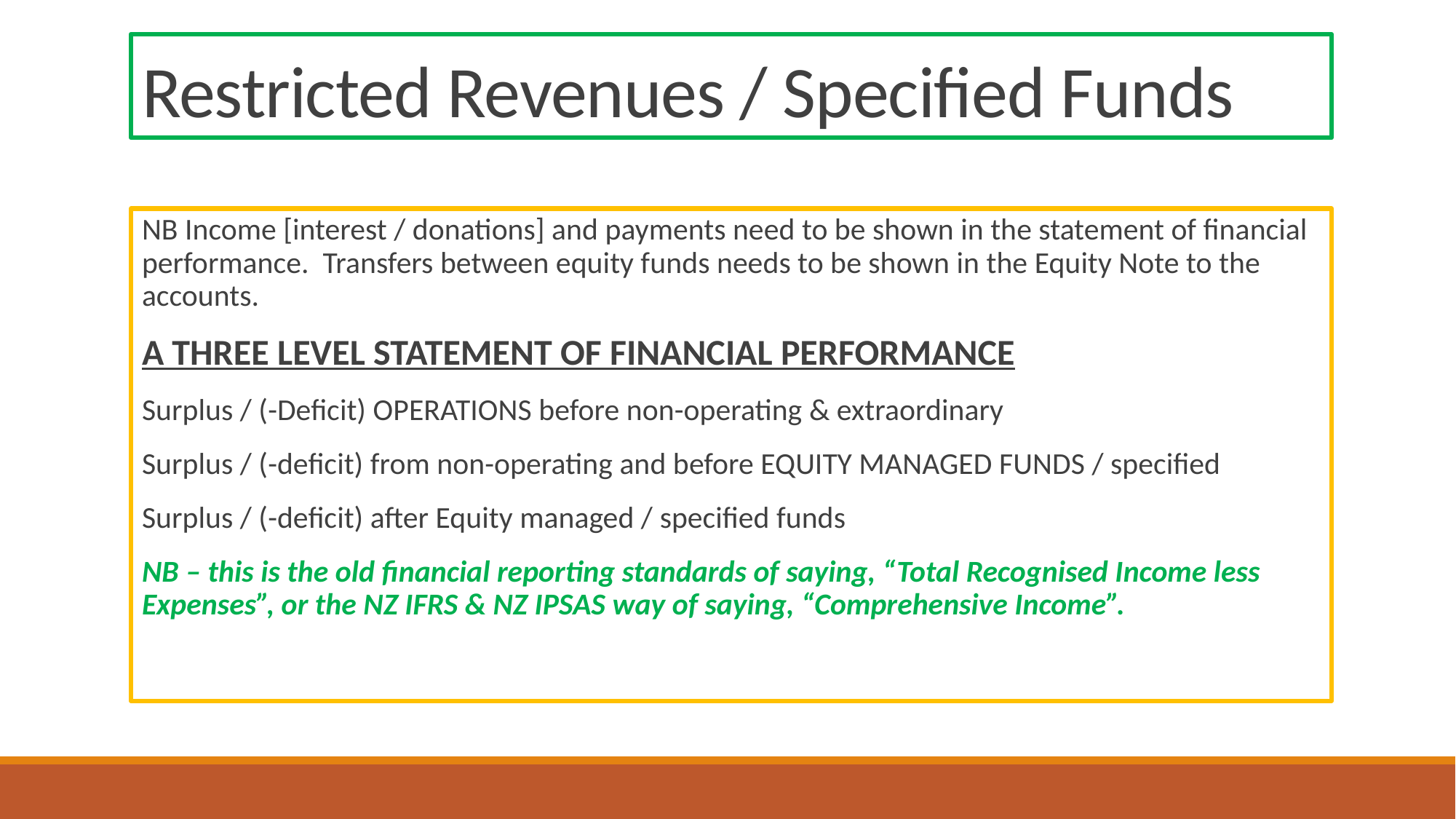

# Restricted Revenues / Specified Funds
NB Income [interest / donations] and payments need to be shown in the statement of financial performance.  Transfers between equity funds needs to be shown in the Equity Note to the accounts.
A THREE LEVEL STATEMENT OF FINANCIAL PERFORMANCE
Surplus / (-Deficit) OPERATIONS before non-operating & extraordinary
Surplus / (-deficit) from non-operating and before EQUITY MANAGED FUNDS / specified
Surplus / (-deficit) after Equity managed / specified funds
NB – this is the old financial reporting standards of saying, “Total Recognised Income less Expenses”, or the NZ IFRS & NZ IPSAS way of saying, “Comprehensive Income”.